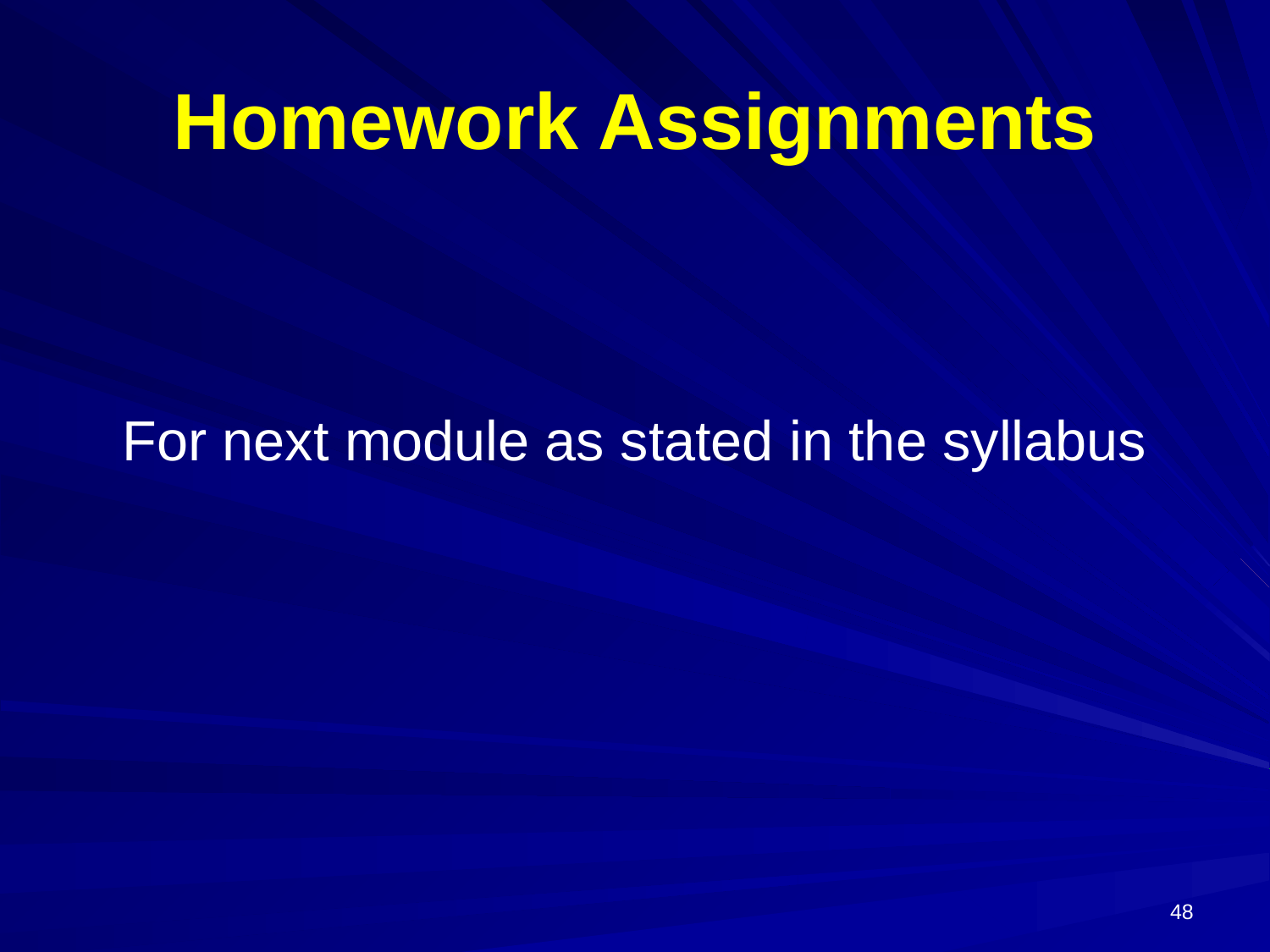

# Homework Assignments

For next module as stated in the syllabus

48